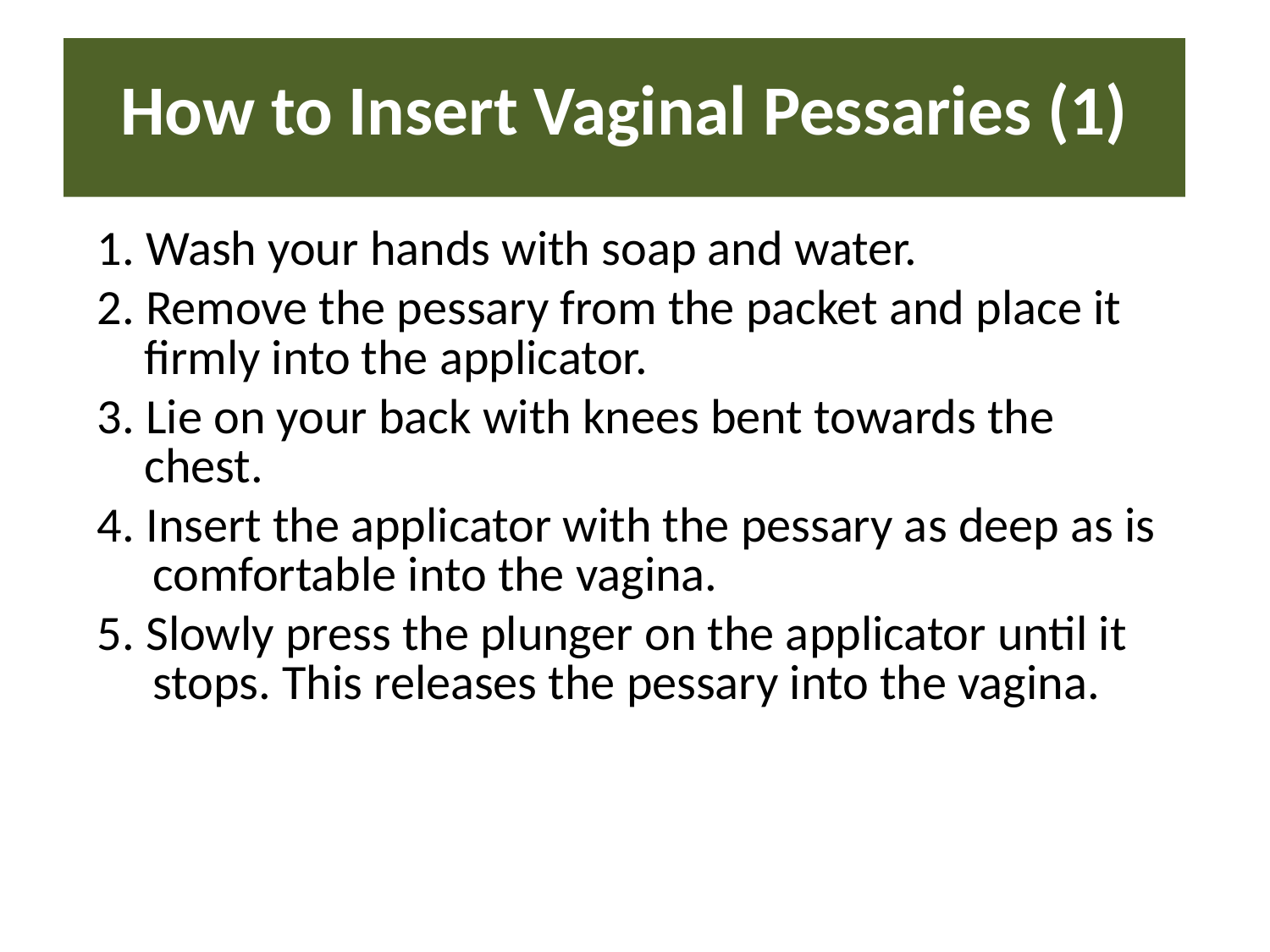

# How to Insert Vaginal Pessaries (1)
1. Wash your hands with soap and water.
2. Remove the pessary from the packet and place it firmly into the applicator.
3. Lie on your back with knees bent towards the chest.
4. Insert the applicator with the pessary as deep as is comfortable into the vagina.
5. Slowly press the plunger on the applicator until it stops. This releases the pessary into the vagina.